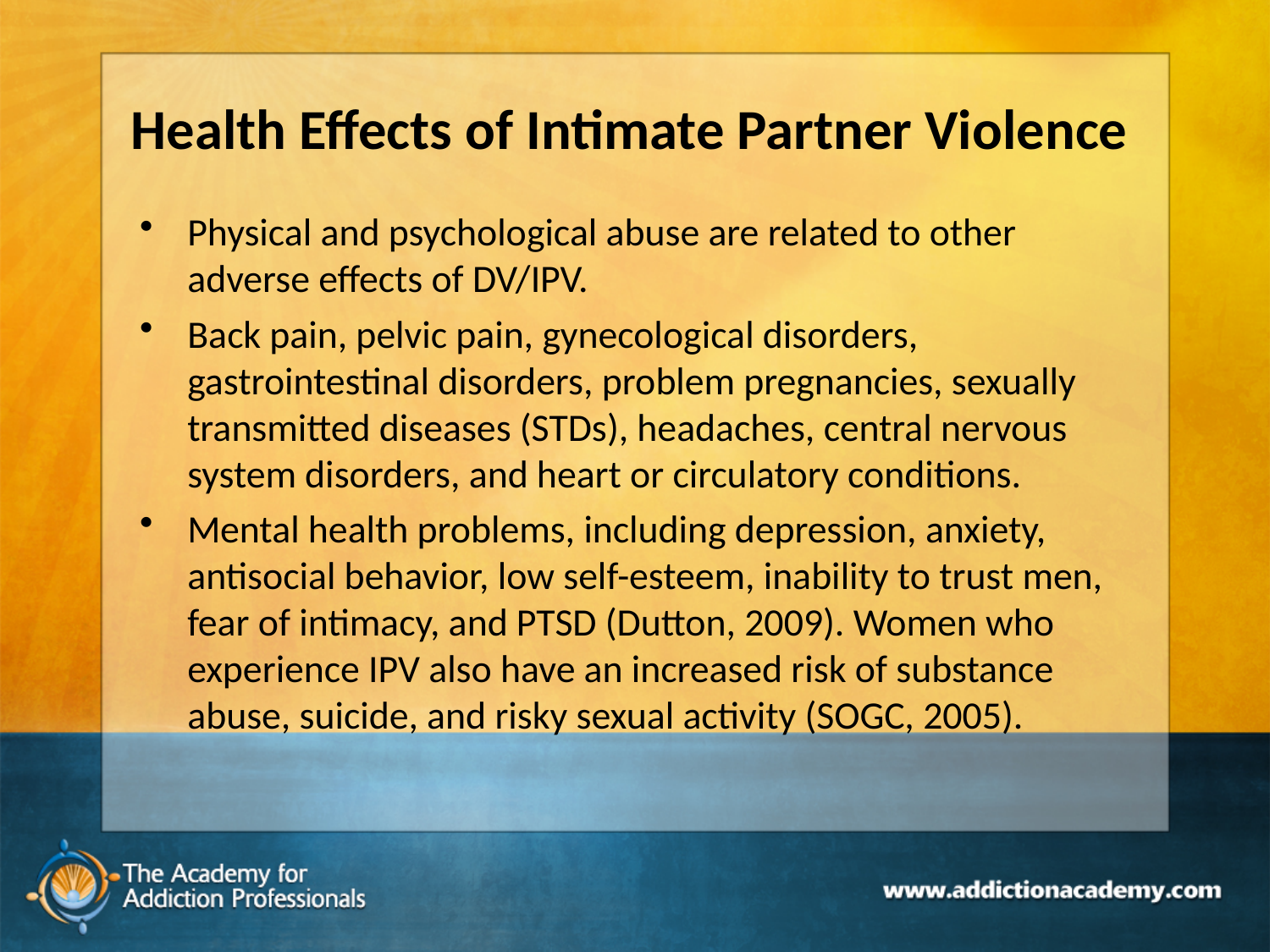

# Health Effects of Intimate Partner Violence
Physical and psychological abuse are related to other adverse effects of DV/IPV.
Back pain, pelvic pain, gynecological disorders, gastrointestinal disorders, problem pregnancies, sexually transmitted diseases (STDs), headaches, central nervous system disorders, and heart or circulatory conditions.
Mental health problems, including depression, anxiety, antisocial behavior, low self-esteem, inability to trust men, fear of intimacy, and PTSD (Dutton, 2009). Women who experience IPV also have an increased risk of substance abuse, suicide, and risky sexual activity (SOGC, 2005).